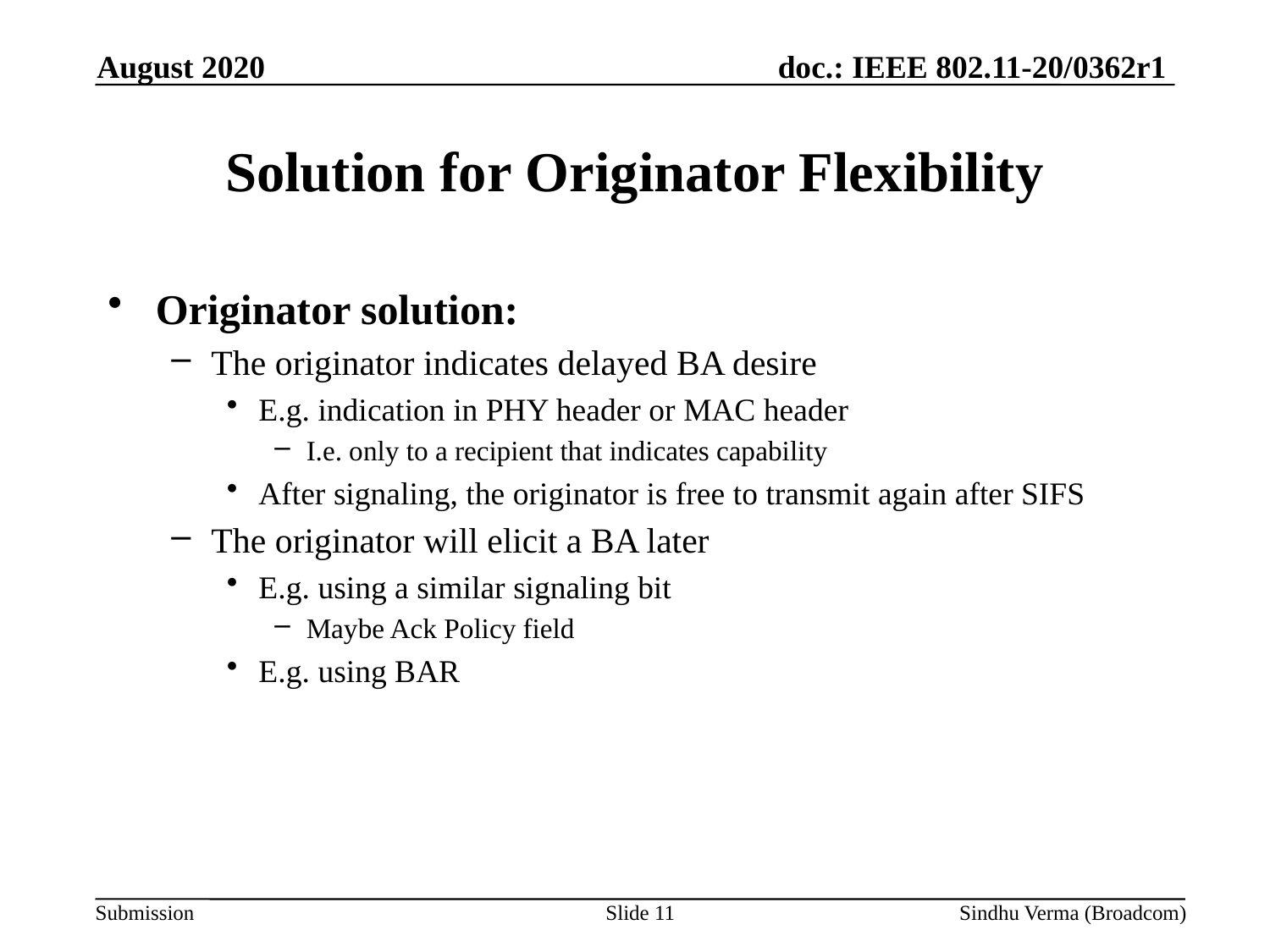

August 2020
# Solution for Originator Flexibility
Originator solution:
The originator indicates delayed BA desire
E.g. indication in PHY header or MAC header
I.e. only to a recipient that indicates capability
After signaling, the originator is free to transmit again after SIFS
The originator will elicit a BA later
E.g. using a similar signaling bit
Maybe Ack Policy field
E.g. using BAR

Slide 11
Sindhu Verma (Broadcom)